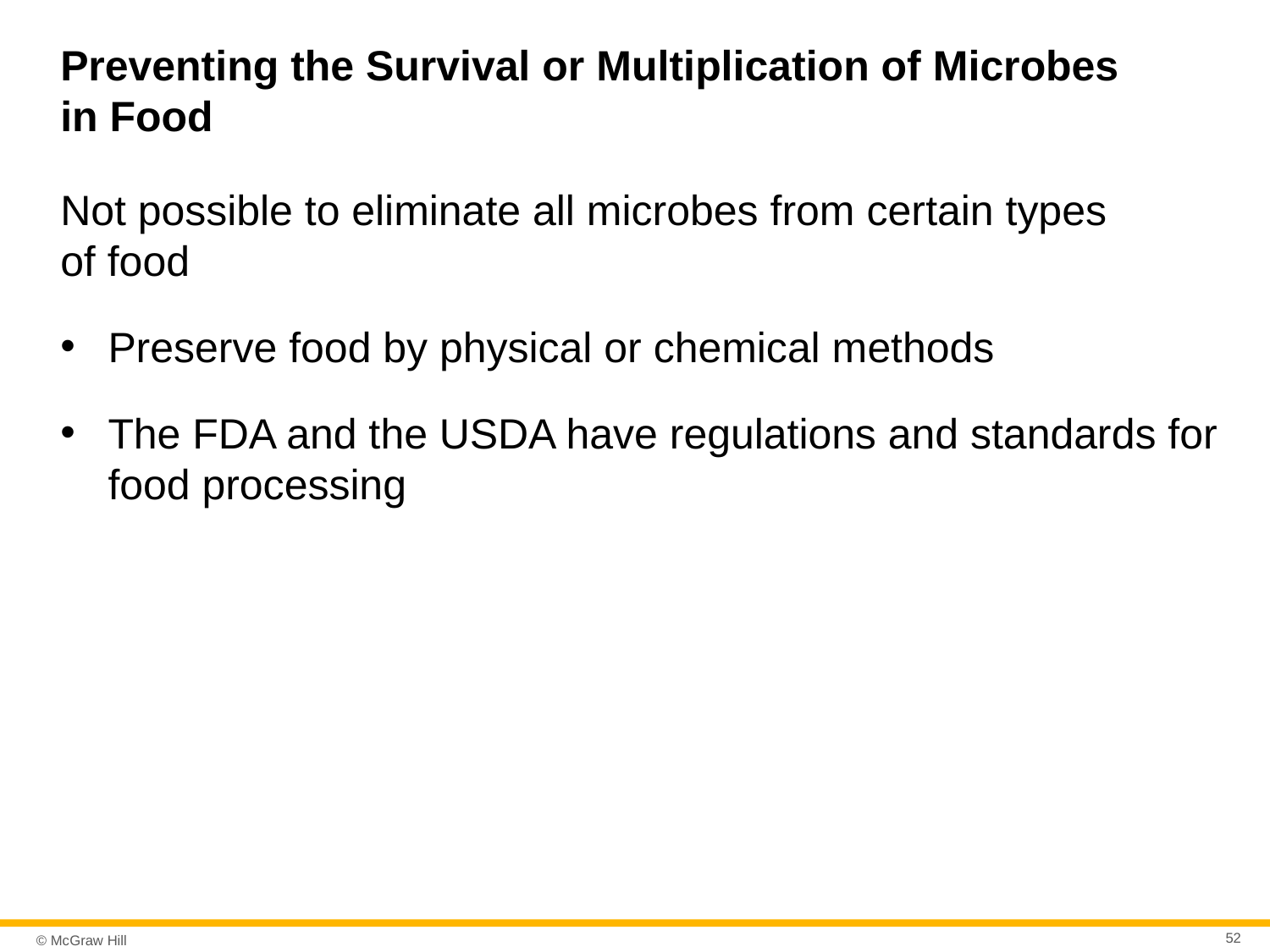

# Preventing the Survival or Multiplication of Microbes in Food
Not possible to eliminate all microbes from certain types
of food
Preserve food by physical or chemical methods
The FDA and the USDA have regulations and standards for food processing